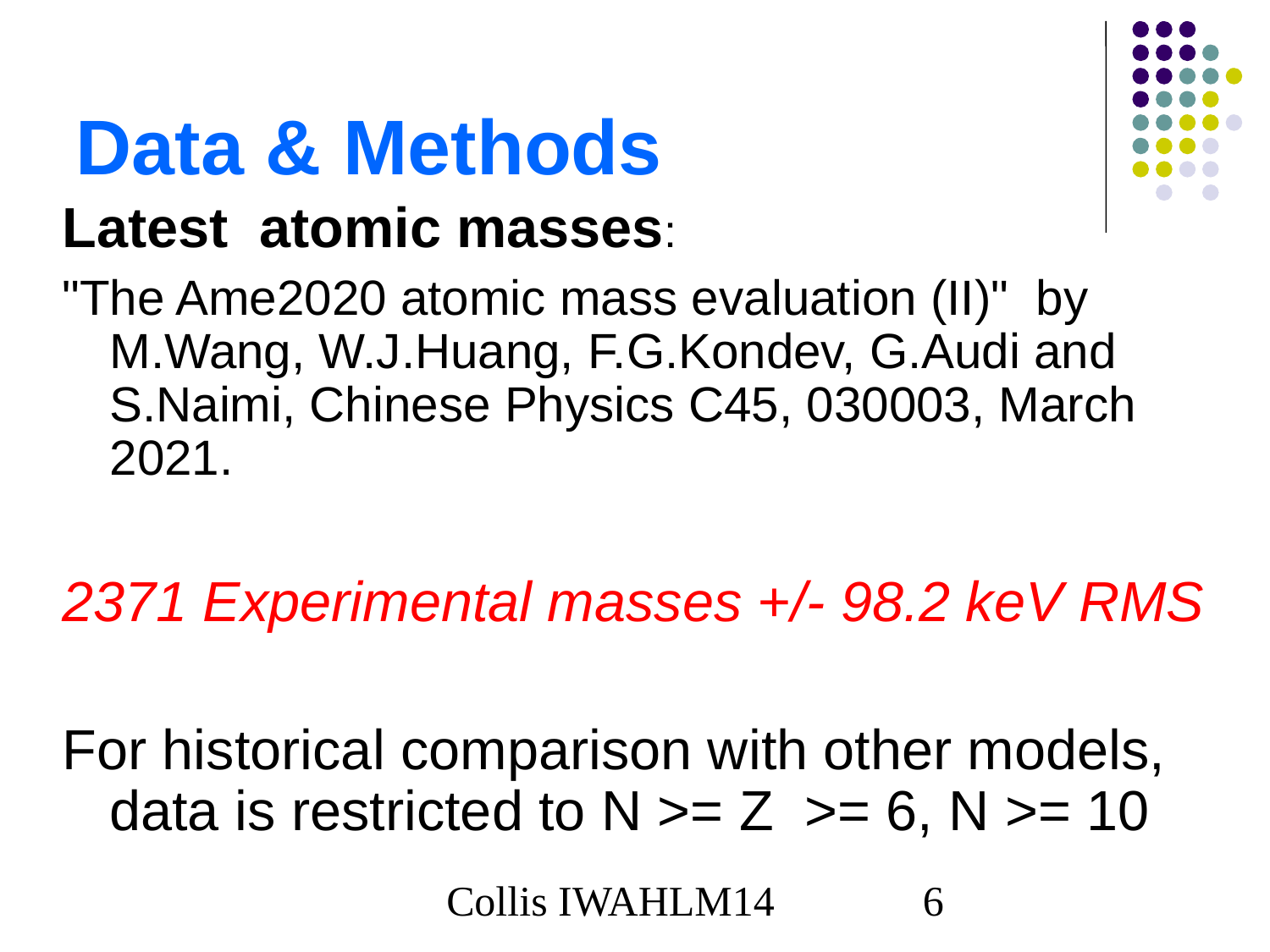

# Data & Methods
Latest  atomic masses:
"The Ame2020 atomic mass evaluation (II)"  by M.Wang, W.J.Huang, F.G.Kondev, G.Audi and S.Naimi, Chinese Physics C45, 030003, March 2021.

2371 Experimental masses +/- 98.2 keV RMS

For historical comparison with other models, data is restricted to N >= Z  >= 6, N >= 10

Collis IWAHLM14
6